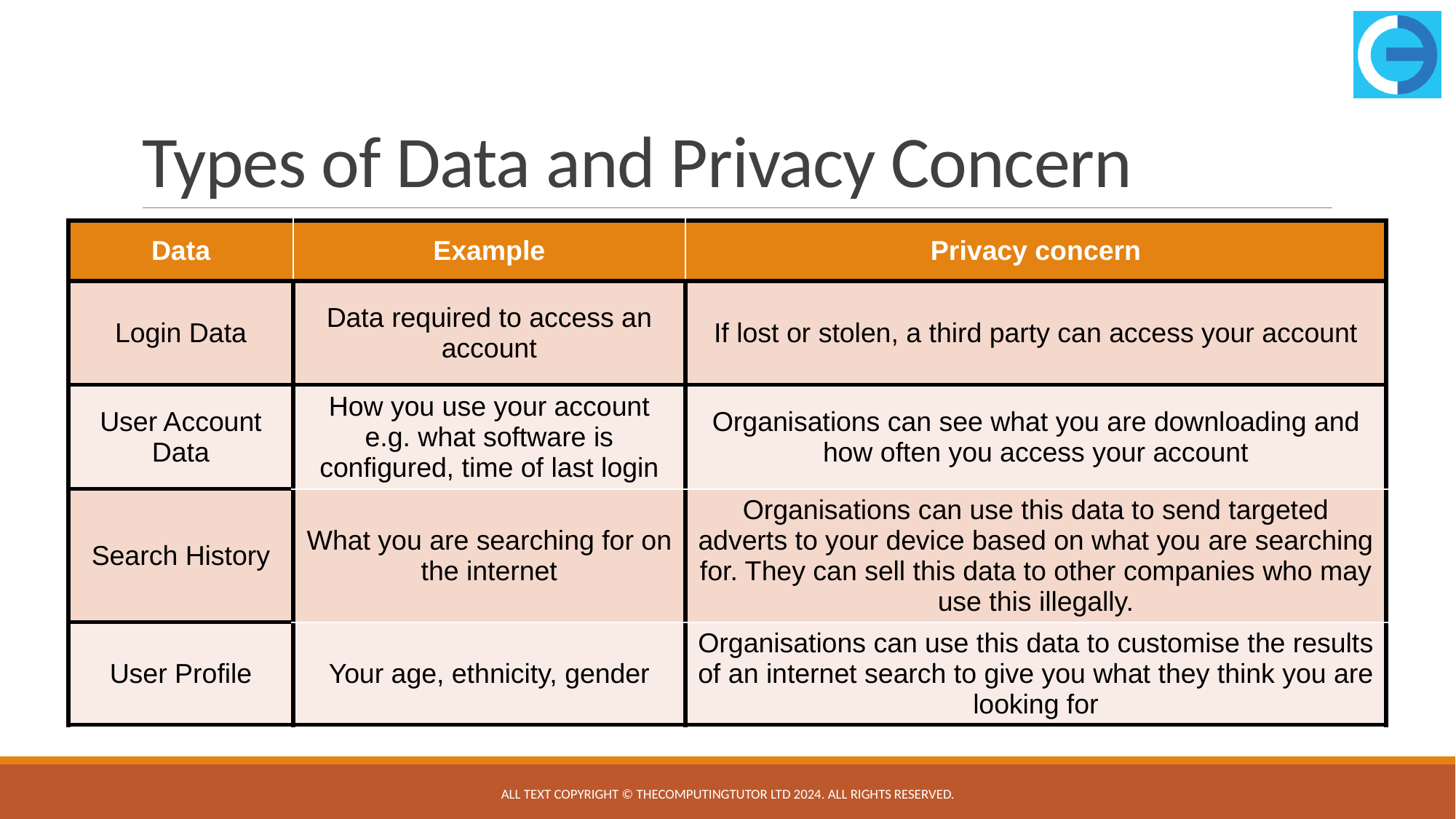

# Types of Data and Privacy Concern
| Data | Example | Privacy concern |
| --- | --- | --- |
| Login Data | Data required to access an account | If lost or stolen, a third party can access your account |
| User Account Data | How you use your account e.g. what software is configured, time of last login | Organisations can see what you are downloading and how often you access your account |
| Search History | What you are searching for on the internet | Organisations can use this data to send targeted adverts to your device based on what you are searching for. They can sell this data to other companies who may use this illegally. |
| User Profile | Your age, ethnicity, gender | Organisations can use this data to customise the results of an internet search to give you what they think you are looking for |
All text copyright © TheComputingTutor Ltd 2024. All rights Reserved.